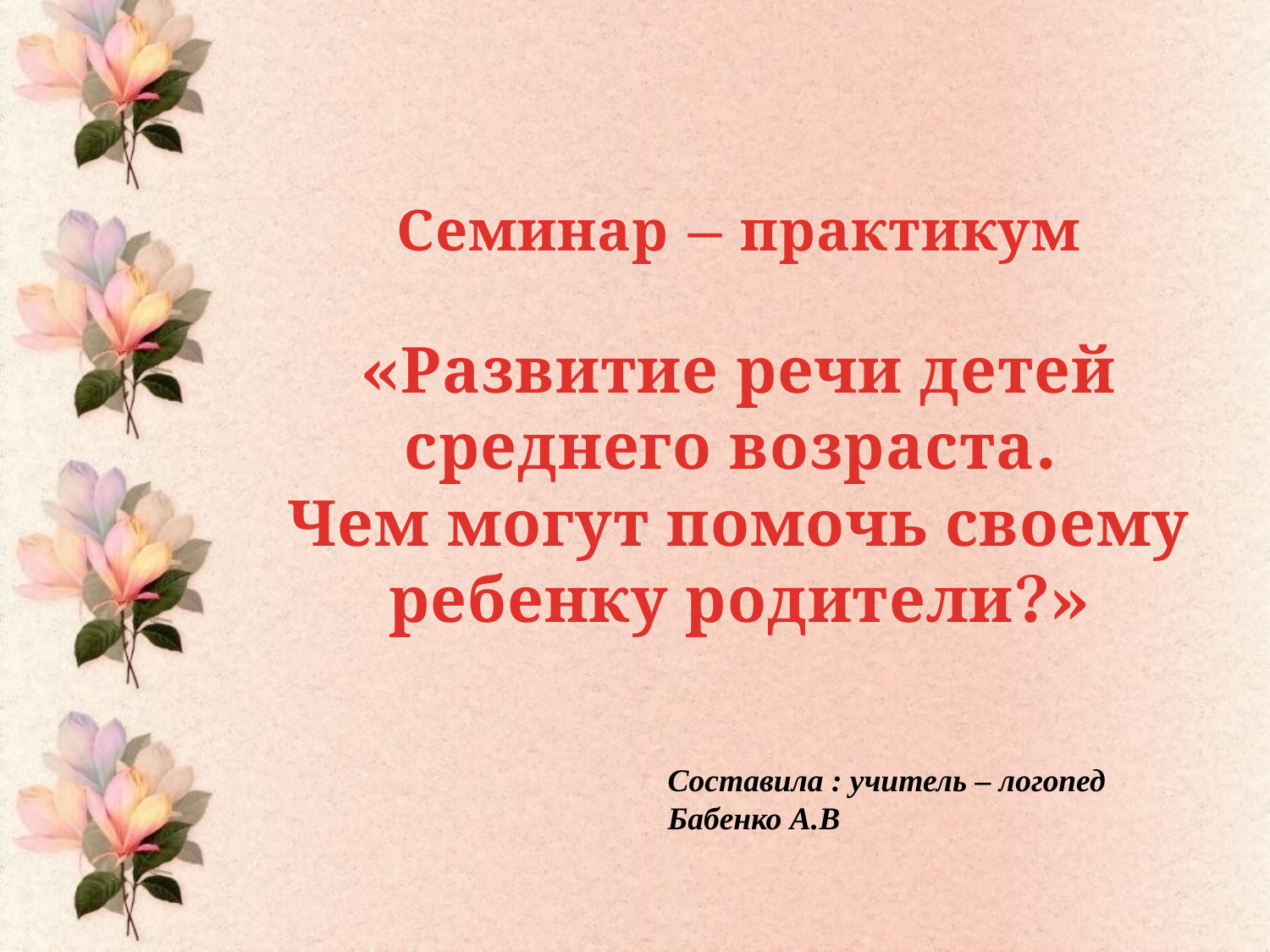

#
Семинар – практикум

«Развитие речи детей среднего возраста.
Чем могут помочь своему ребенку родители?»
Составила : учитель – логопед Бабенко А.В